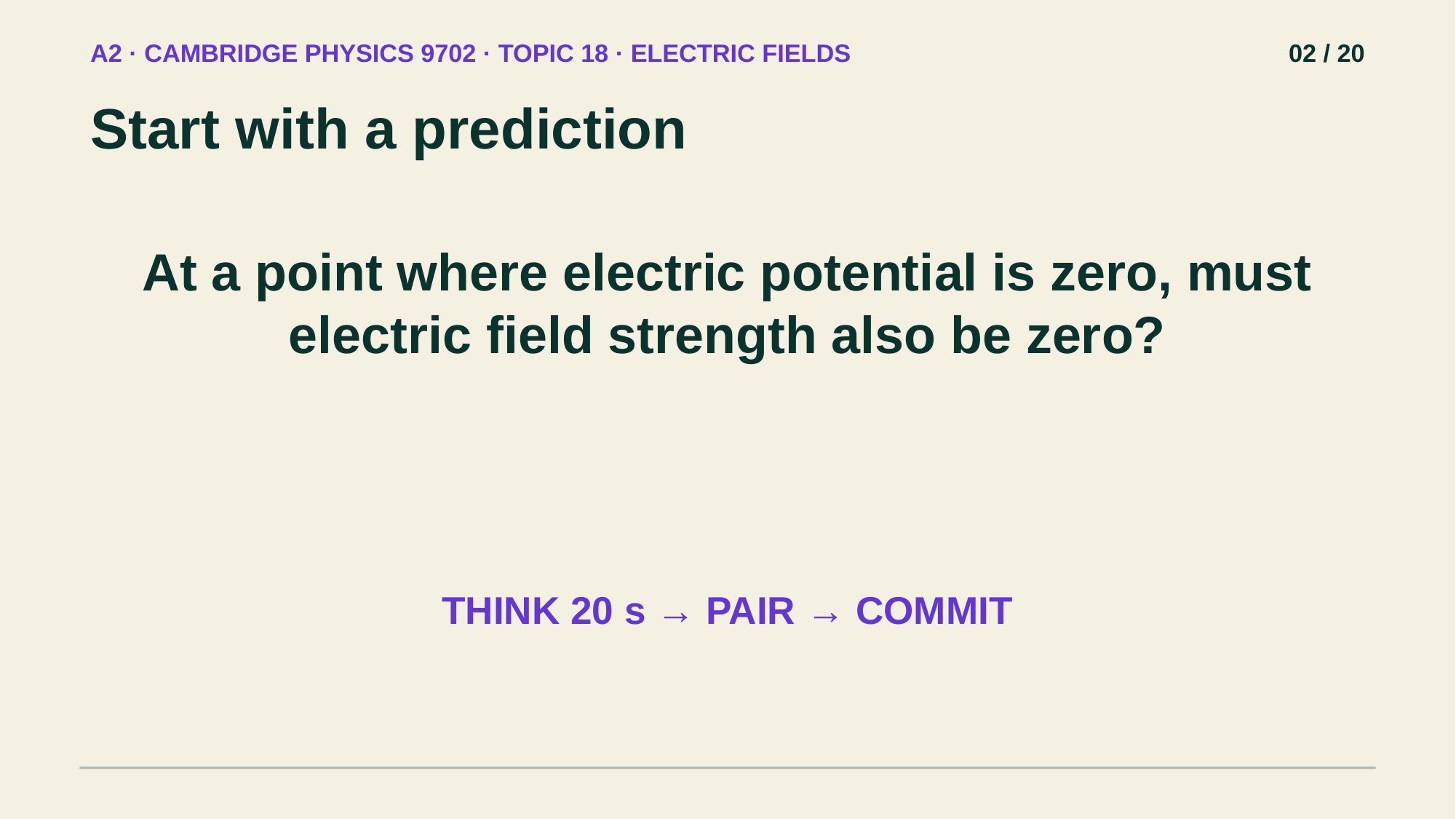

A2 · CAMBRIDGE PHYSICS 9702 · TOPIC 18 · ELECTRIC FIELDS
02 / 20
Start with a prediction
At a point where electric potential is zero, must electric field strength also be zero?
THINK 20 s → PAIR → COMMIT